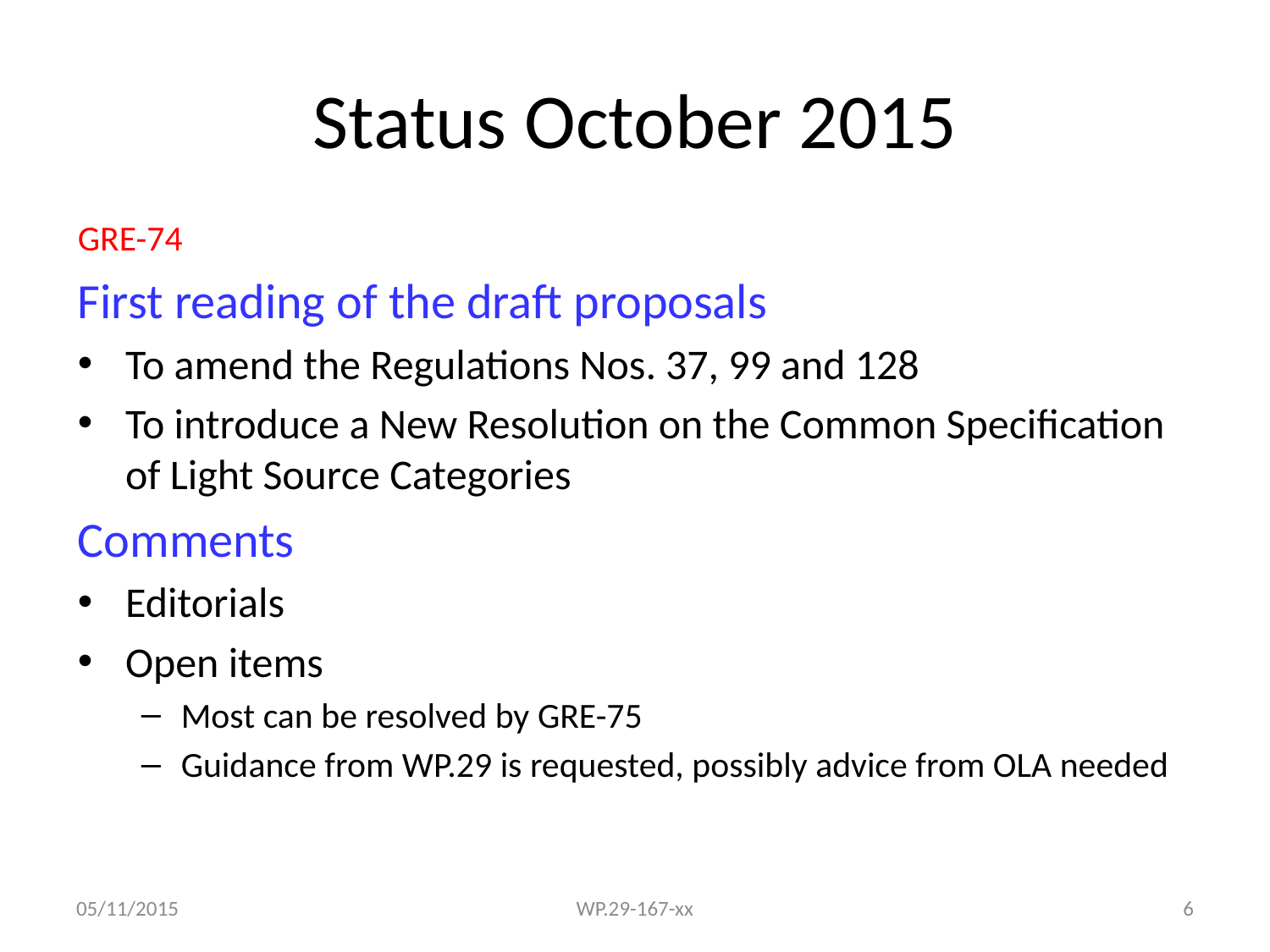

# Status October 2015
GRE-74
First reading of the draft proposals
To amend the Regulations Nos. 37, 99 and 128
To introduce a New Resolution on the Common Specification of Light Source Categories
Comments
Editorials
Open items
Most can be resolved by GRE-75
Guidance from WP.29 is requested, possibly advice from OLA needed

05/11/2015
WP.29-167-xx
6